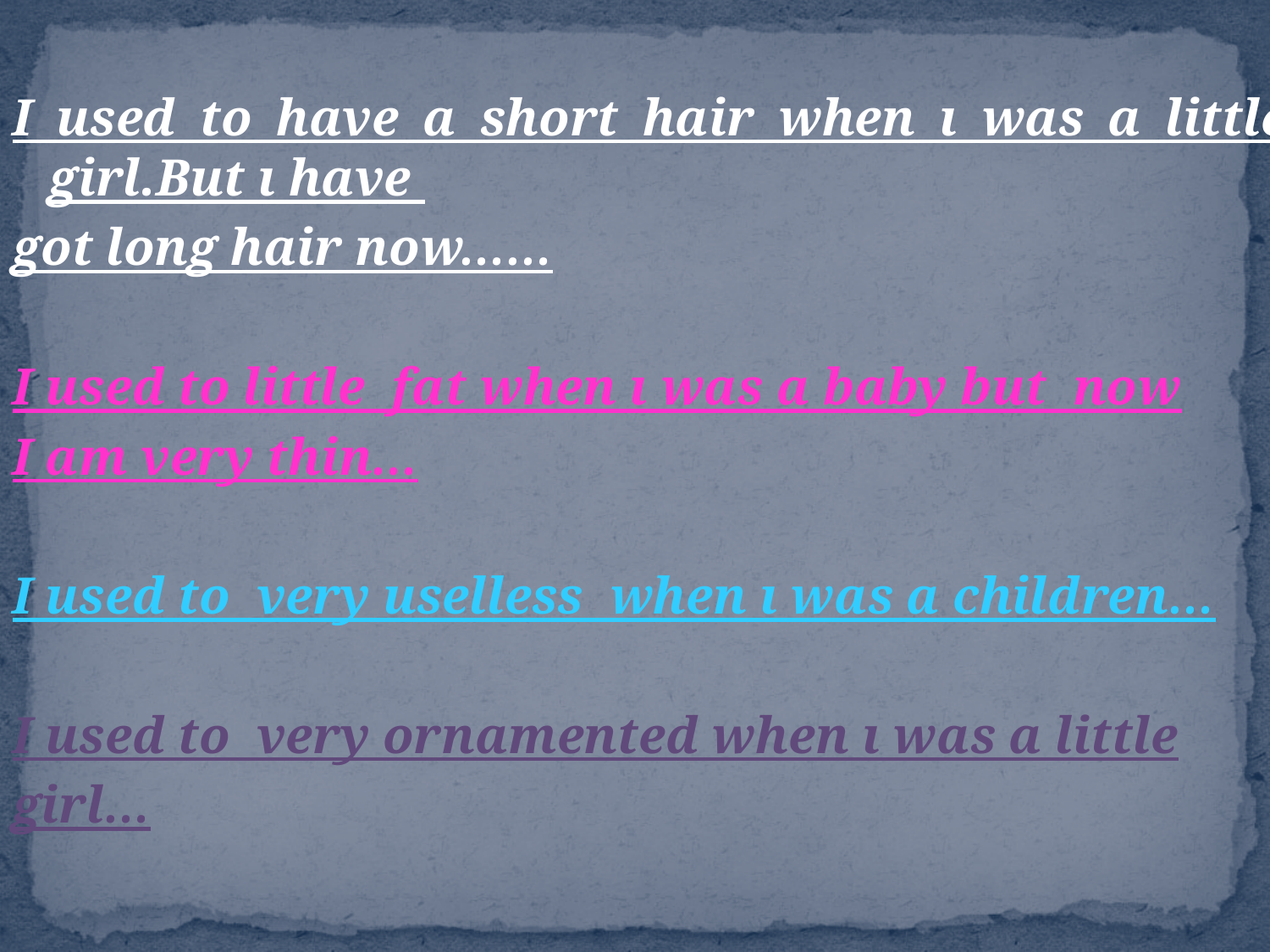

I used to have a short hair when ı was a little girl.But ı have
got long hair now……

I used to little  fat when ı was a baby but  now
I am very thin…

I used to  very uselless  when ı was a children…

I used to  very ornamented when ı was a little
girl…